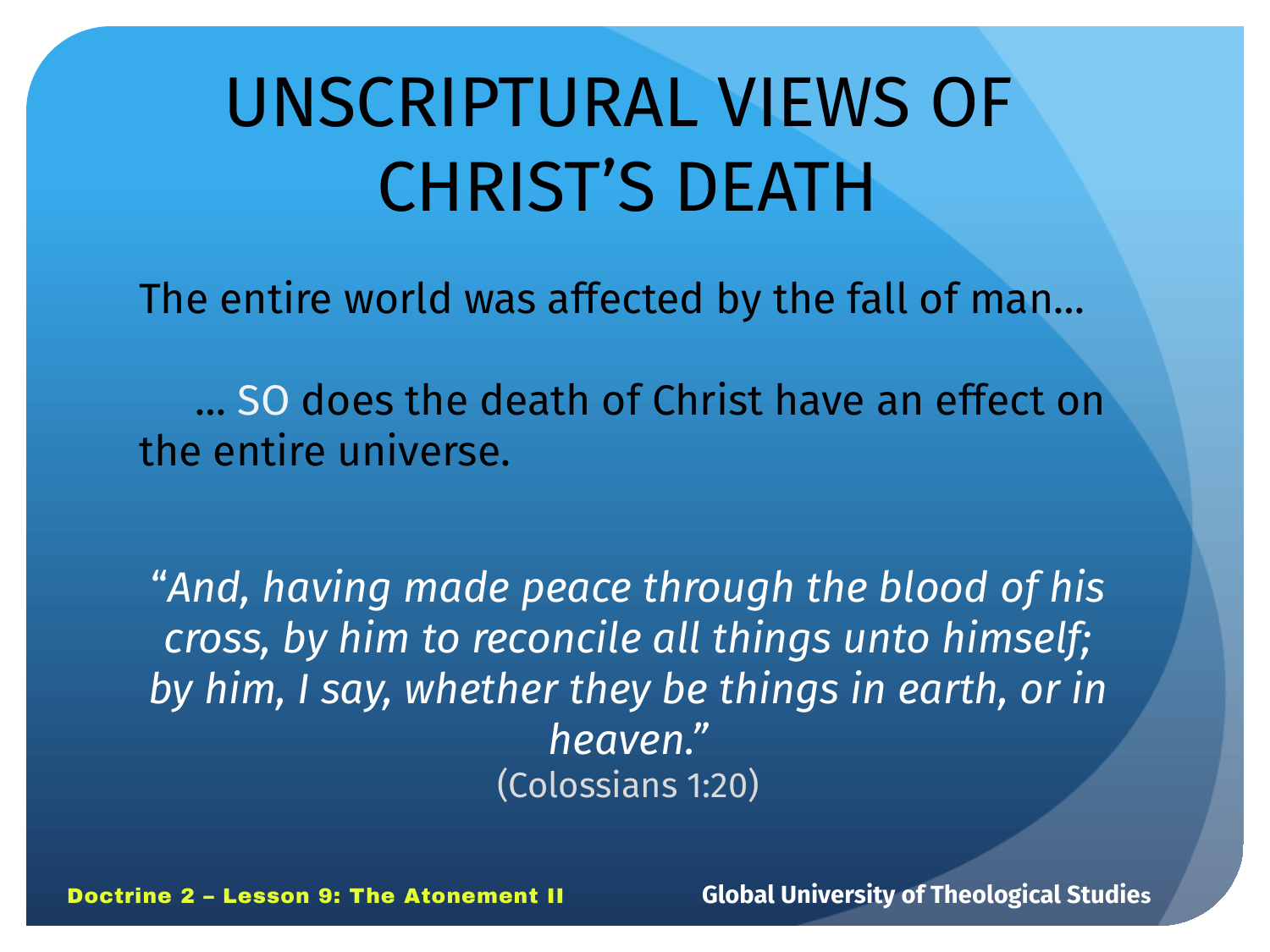

UNSCRIPTURAL VIEWS OF
CHRIST’S DEATH
The entire world was affected by the fall of man…

     … SO does the death of Christ have an effect on the entire universe.
“And, having made peace through the blood of his cross, by him to reconcile all things unto himself; by him, I say, whether they be things in earth, or in heaven.”
(Colossians 1:20)
Doctrine 2 – Lesson 9: The Atonement II		Global University of Theological Studies